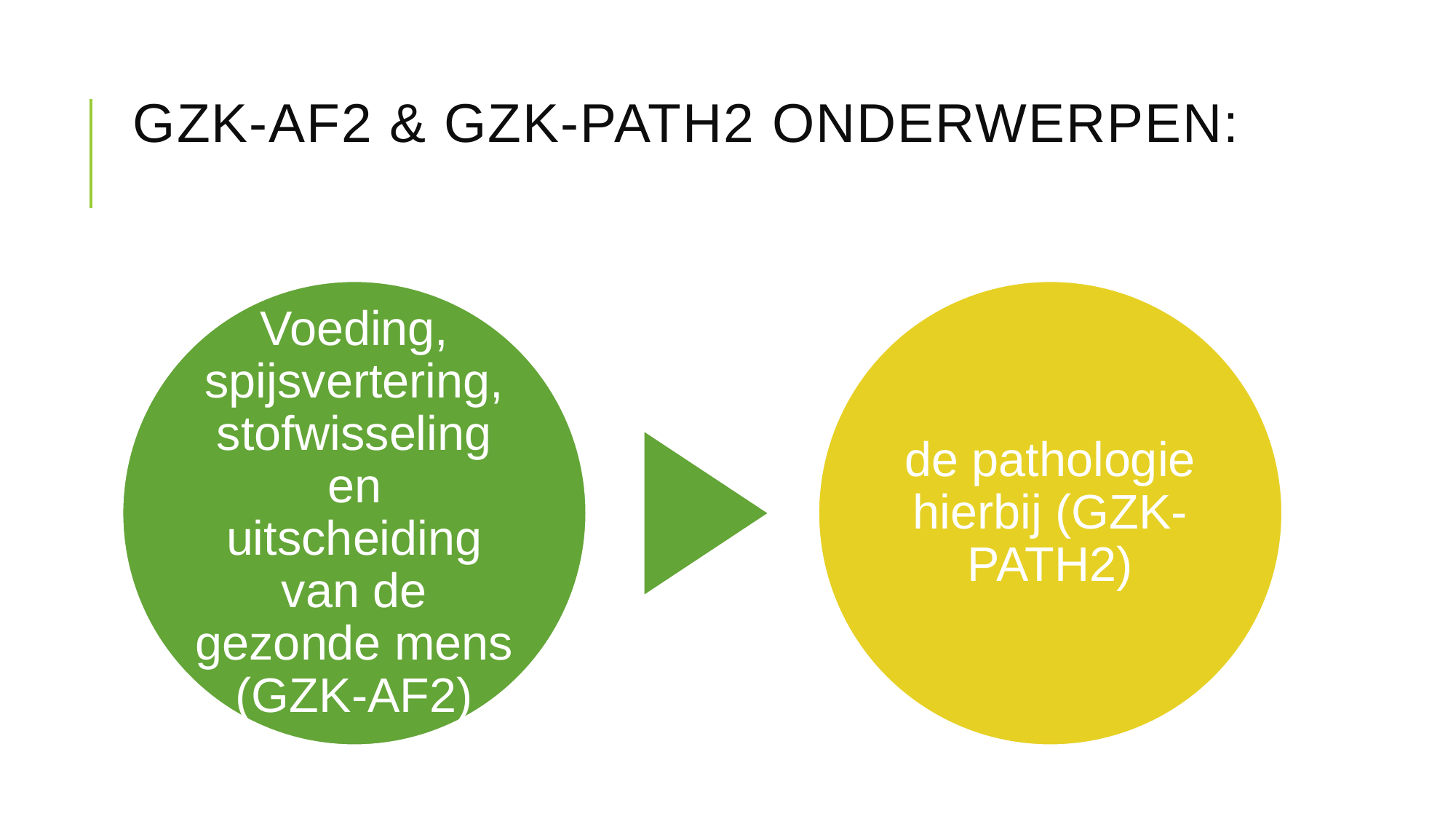

# GZK-AF2 & GZK-Path2 Onderwerpen:
Voeding, spijsvertering, stofwisseling en uitscheiding van de gezonde mens (GZK-AF2)
de pathologie hierbij (GZK-PATH2)